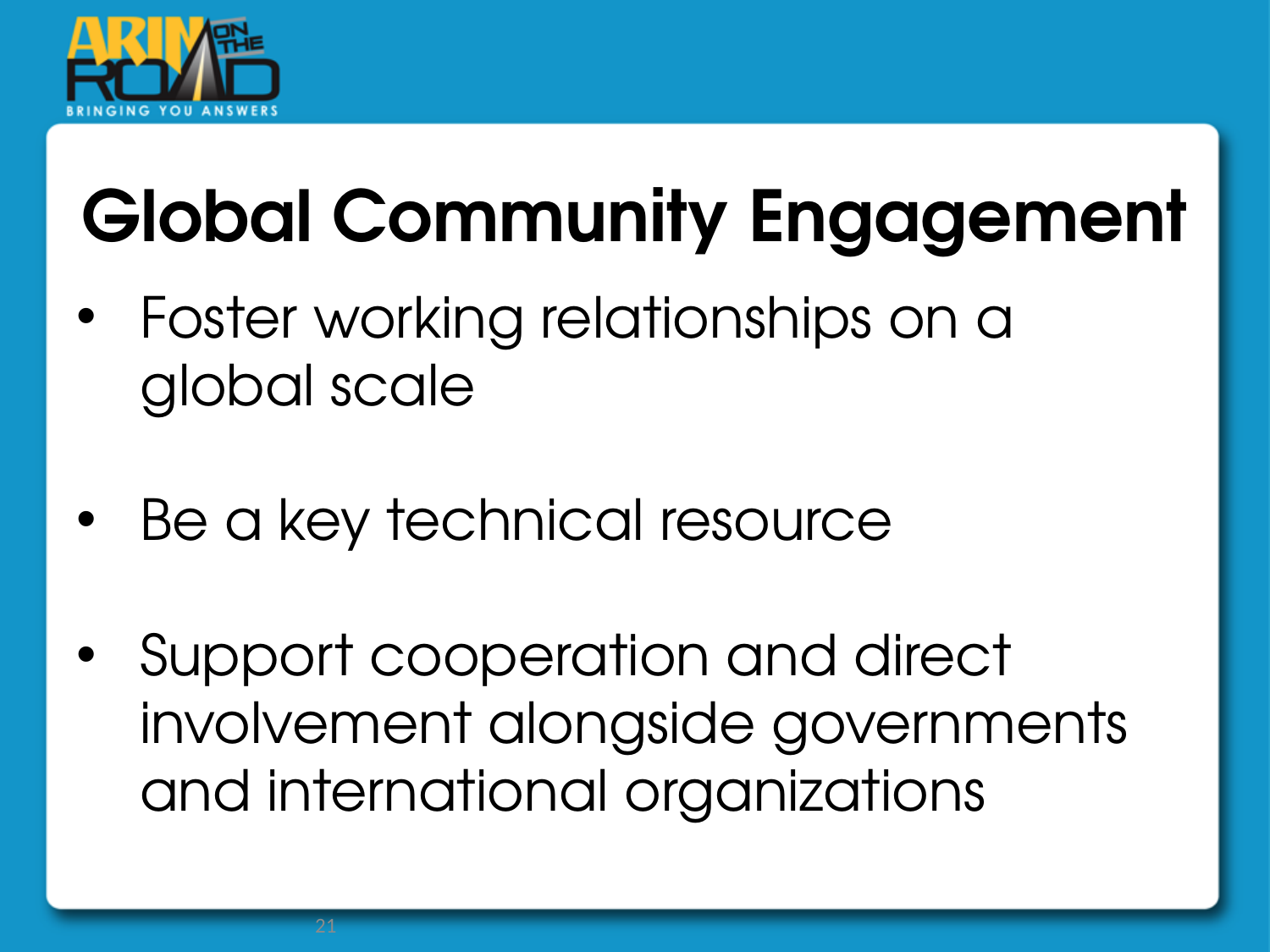

# Global Community Engagement
Foster working relationships on a global scale

Be a key technical resource

Support cooperation and direct involvement alongside governments and international organizations

21